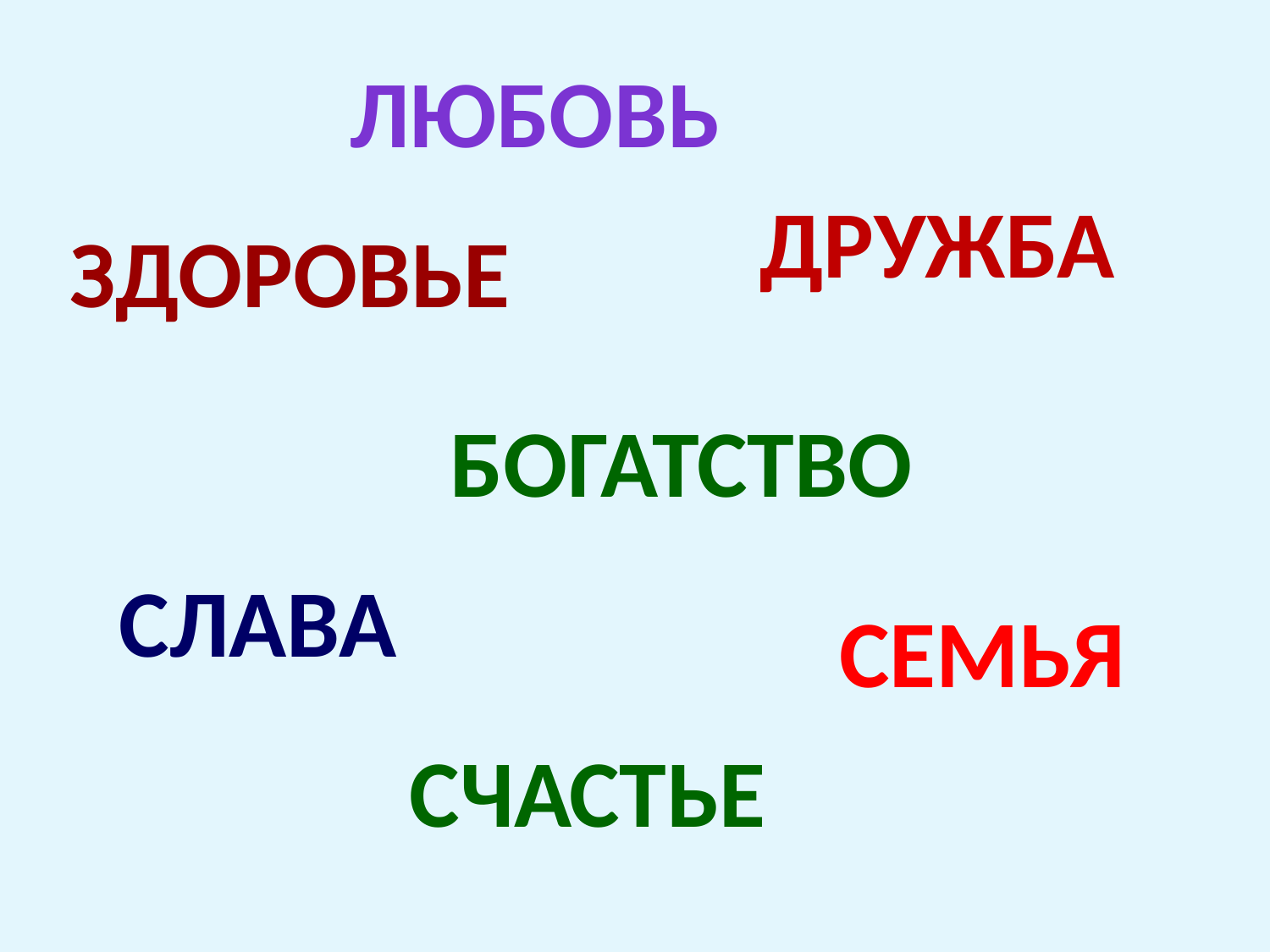

ЛЮБОВЬ
ДРУЖБА
ЗДОРОВЬЕ
БОГАТСТВО
СЛАВА
СЕМЬЯ
СЧАСТЬЕ